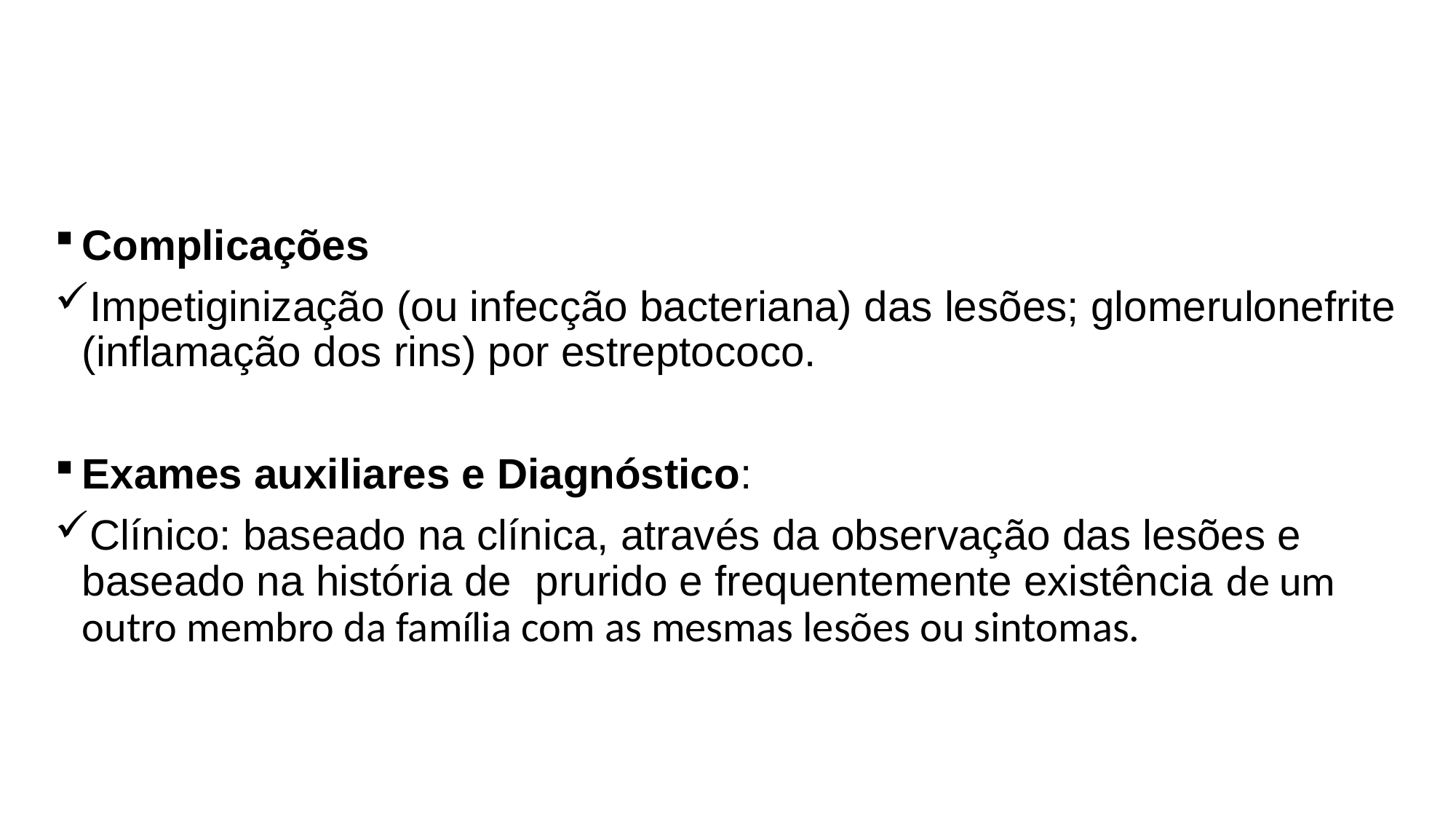

#
Complicações
Impetiginização (ou infecção bacteriana) das lesões; glomerulonefrite (inflamação dos rins) por estreptococo.

Exames auxiliares e Diagnóstico:
Clínico: baseado na clínica, através da observação das lesões e baseado na história de  prurido e frequentemente existência de um outro membro da família com as mesmas lesões ou sintomas.